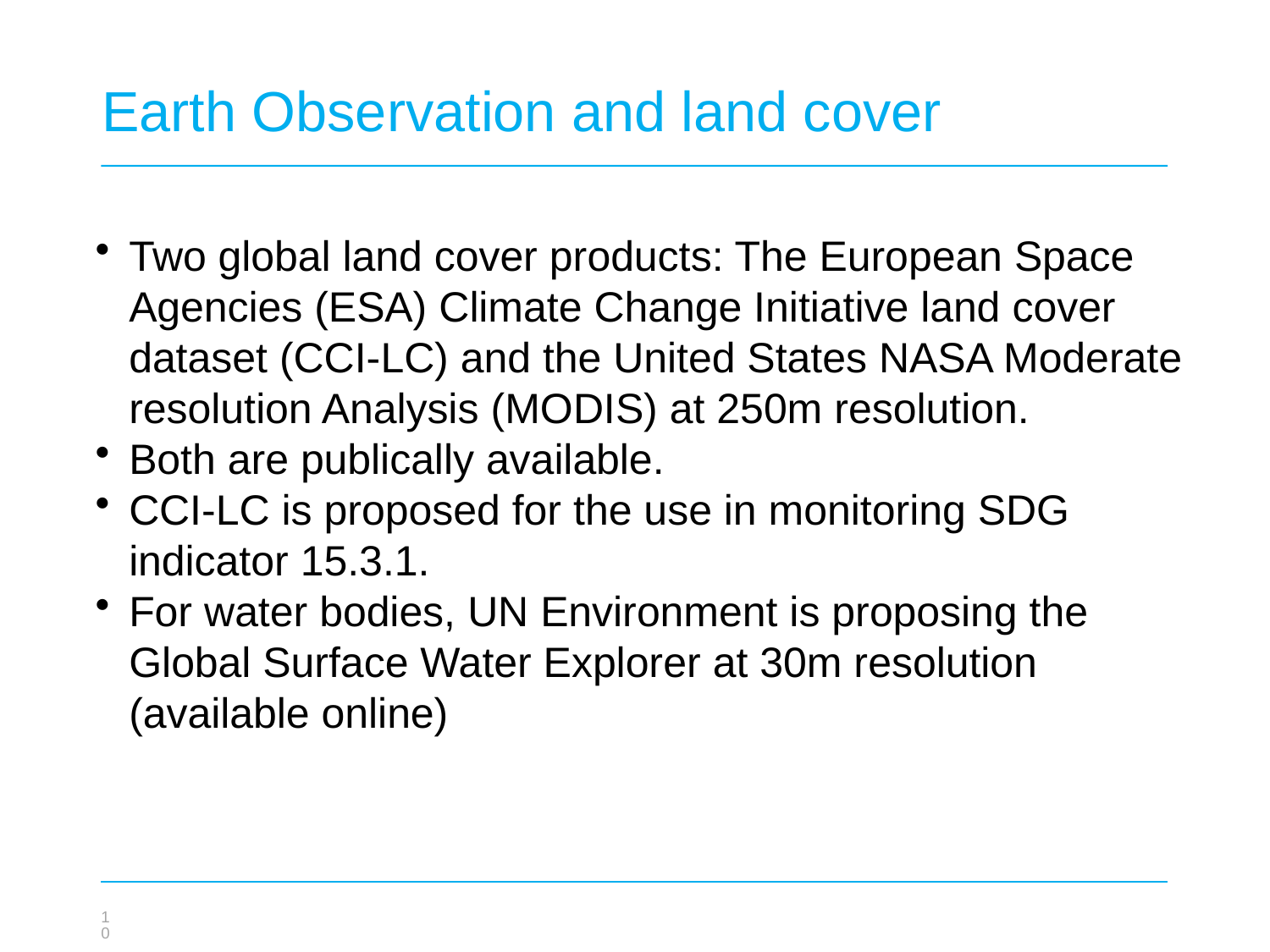

Earth Observation and land cover

Two global land cover products: The European Space Agencies (ESA) Climate Change Initiative land cover dataset (CCI-LC) and the United States NASA Moderate resolution Analysis (MODIS) at 250m resolution.
Both are publically available.
CCI-LC is proposed for the use in monitoring SDG indicator 15.3.1.
For water bodies, UN Environment is proposing the Global Surface Water Explorer at 30m resolution (available online)
Photo credit to be given
as shown alongside
(in black or in white)
© NABU/Holger Schulz

10